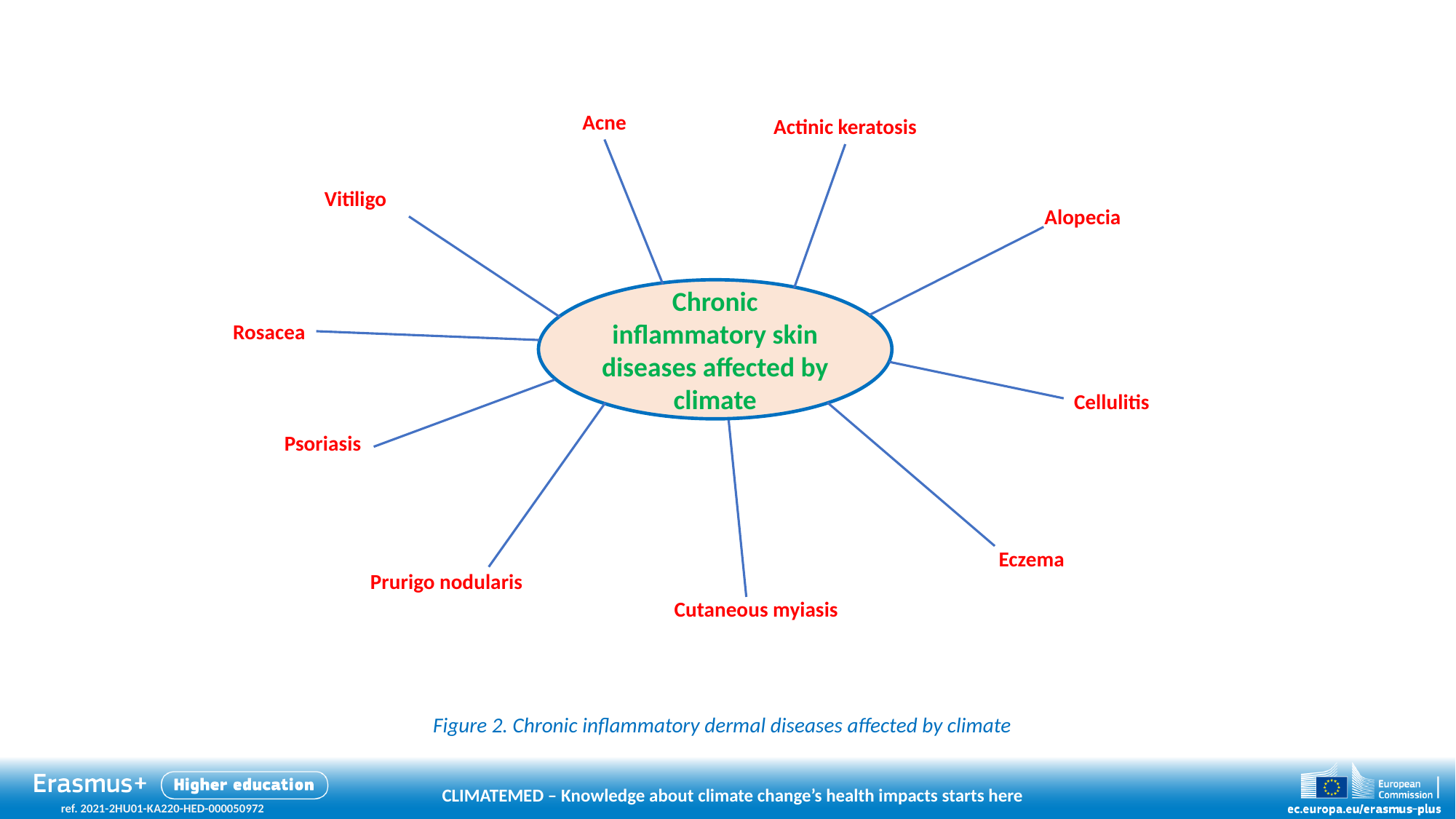

Acne
Actinic keratosis
Vitiligo
Alopecia
Chronic inflammatory skin diseases affected by climate
Rosacea
Cellulitis
Psoriasis
Eczema
Prurigo nodularis
Cutaneous myiasis
Figure 2. Chronic inflammatory dermal diseases affected by climate